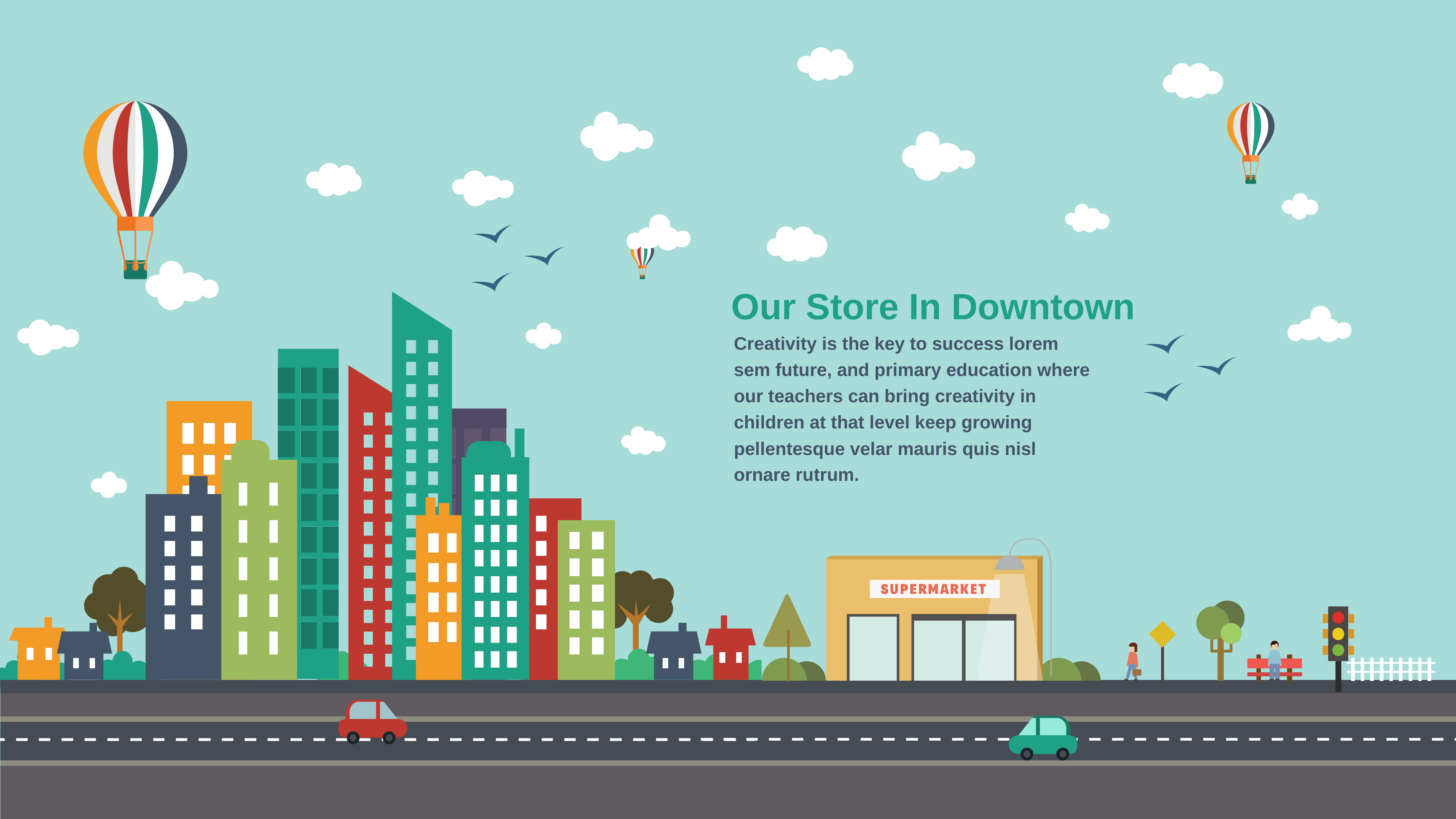

Our Store In Downtown

Creativity is the key to success lorem sem future, and primary education where our teachers can bring creativity in children at that level keep growing pellentesque velar mauris quis nisl ornare rutrum.